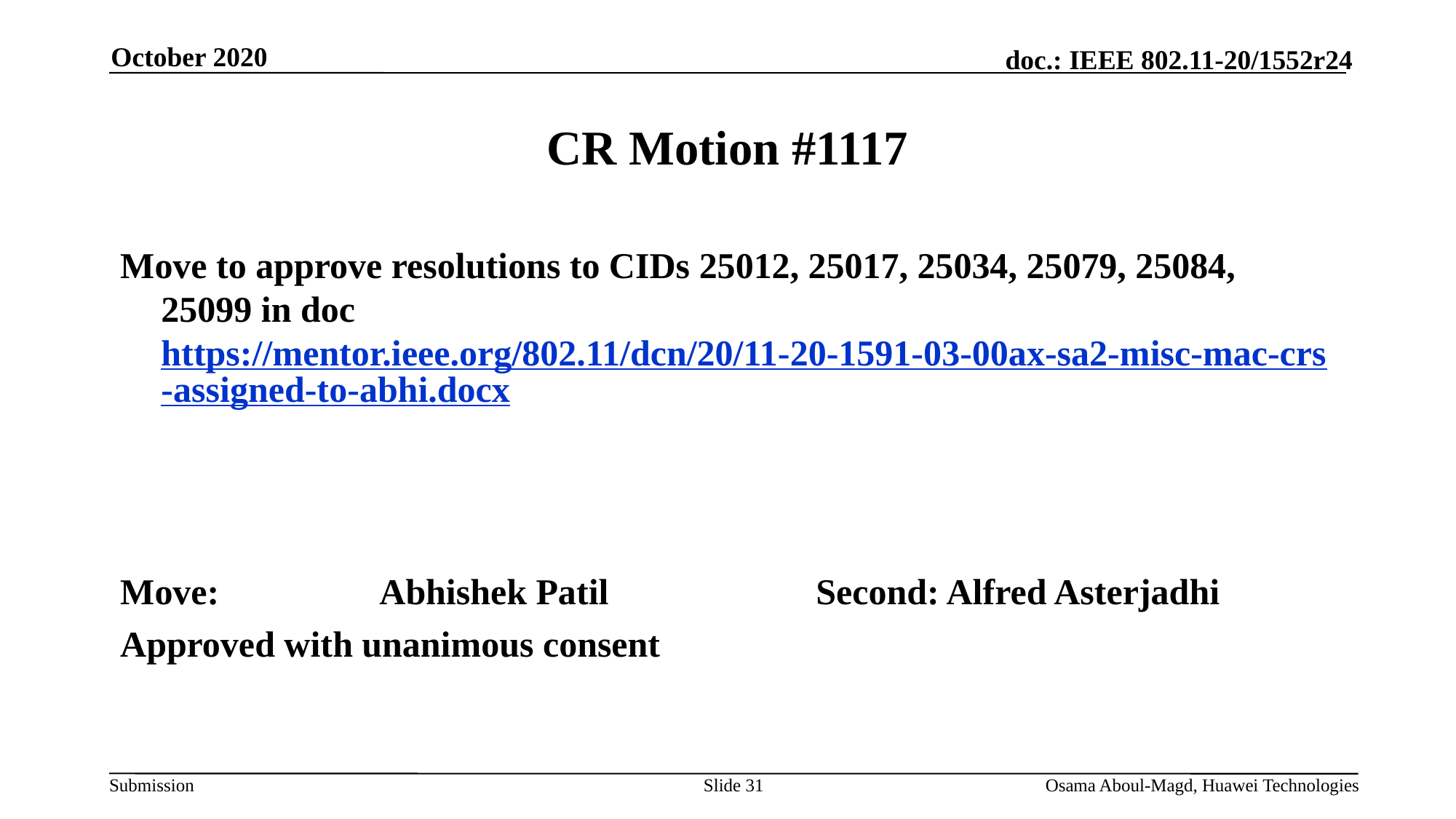

October 2020
# CR Motion #1117
Move to approve resolutions to CIDs 25012, 25017, 25034, 25079, 25084, 25099 in doc https://mentor.ieee.org/802.11/dcn/20/11-20-1591-03-00ax-sa2-misc-mac-crs-assigned-to-abhi.docx

Move:		Abhishek Patil		Second: Alfred Asterjadhi
Approved with unanimous consent
Slide 31
Osama Aboul-Magd, Huawei Technologies